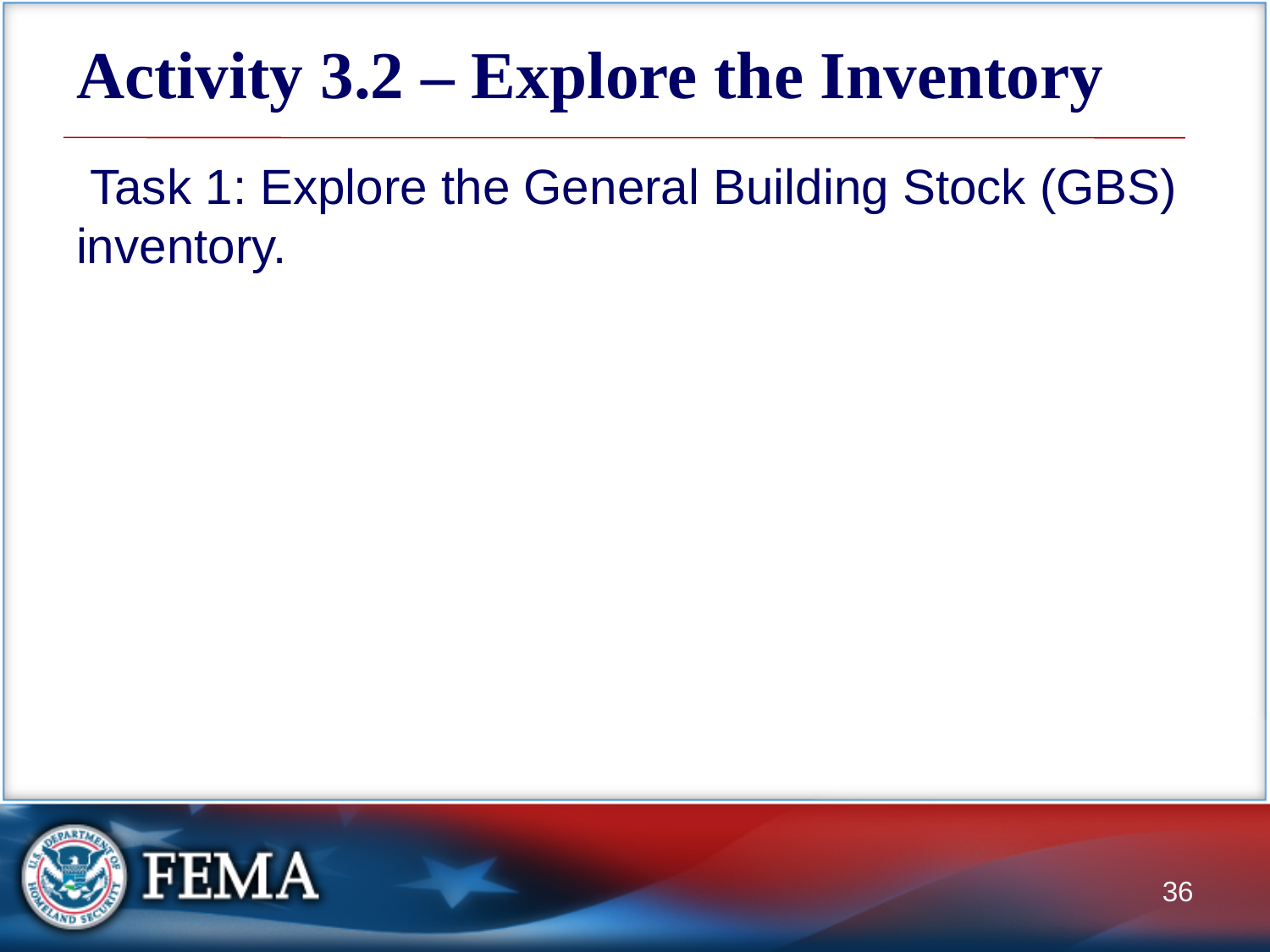

# Activity 3.2 – Explore the Inventory
 Task 1: Explore the General Building Stock (GBS) inventory.
36